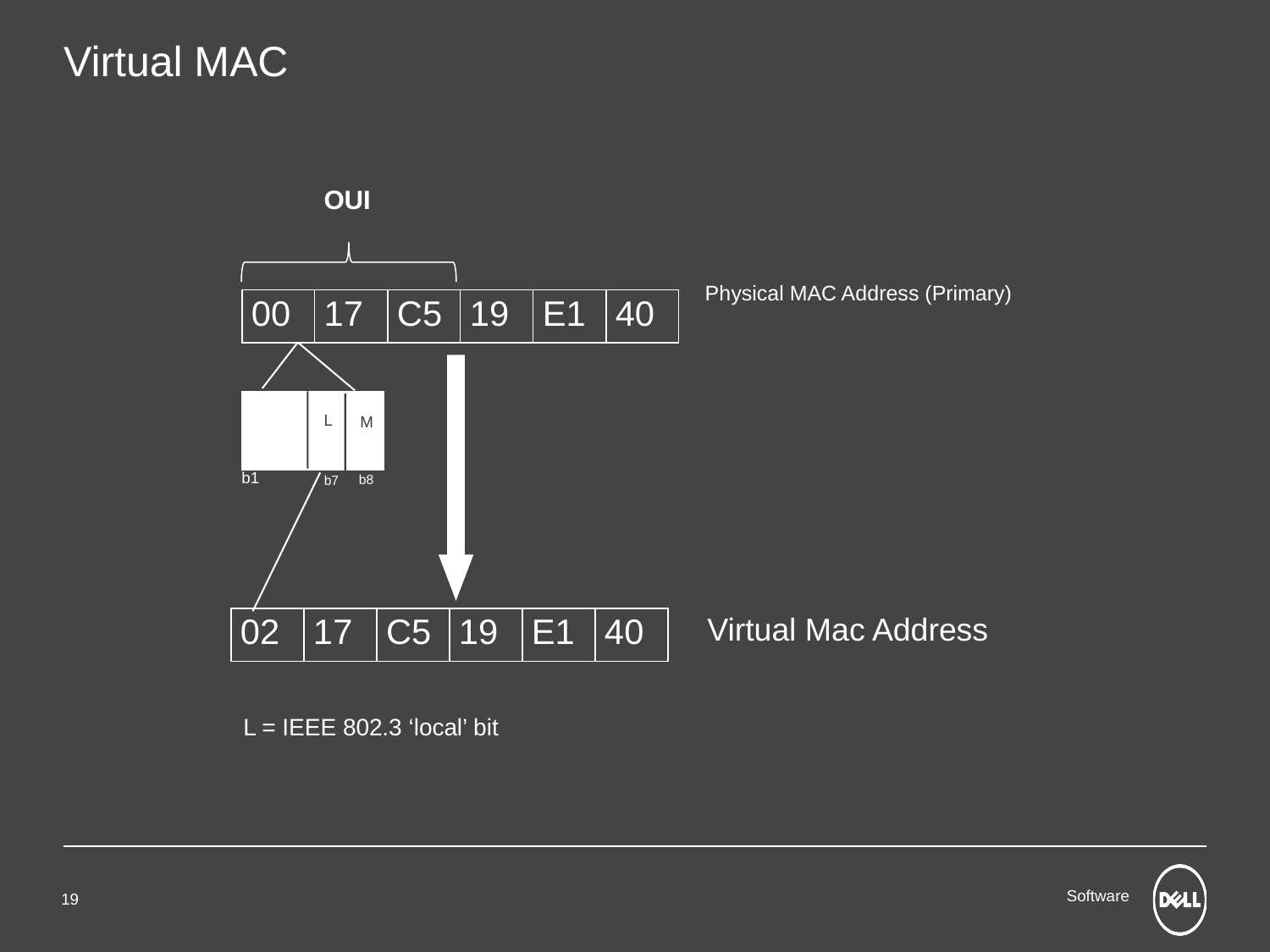

# Virtual MAC

OUI
Physical MAC Address (Primary)
| 00 | 17 | C5 | 19 | E1 | 40 |
| --- | --- | --- | --- | --- | --- |

L
M
b1
b8
b7

Virtual Mac Address
| 02 | 17 | C5 | 19 | E1 | 40 |
| --- | --- | --- | --- | --- | --- |
L = IEEE 802.3 ‘local’ bit